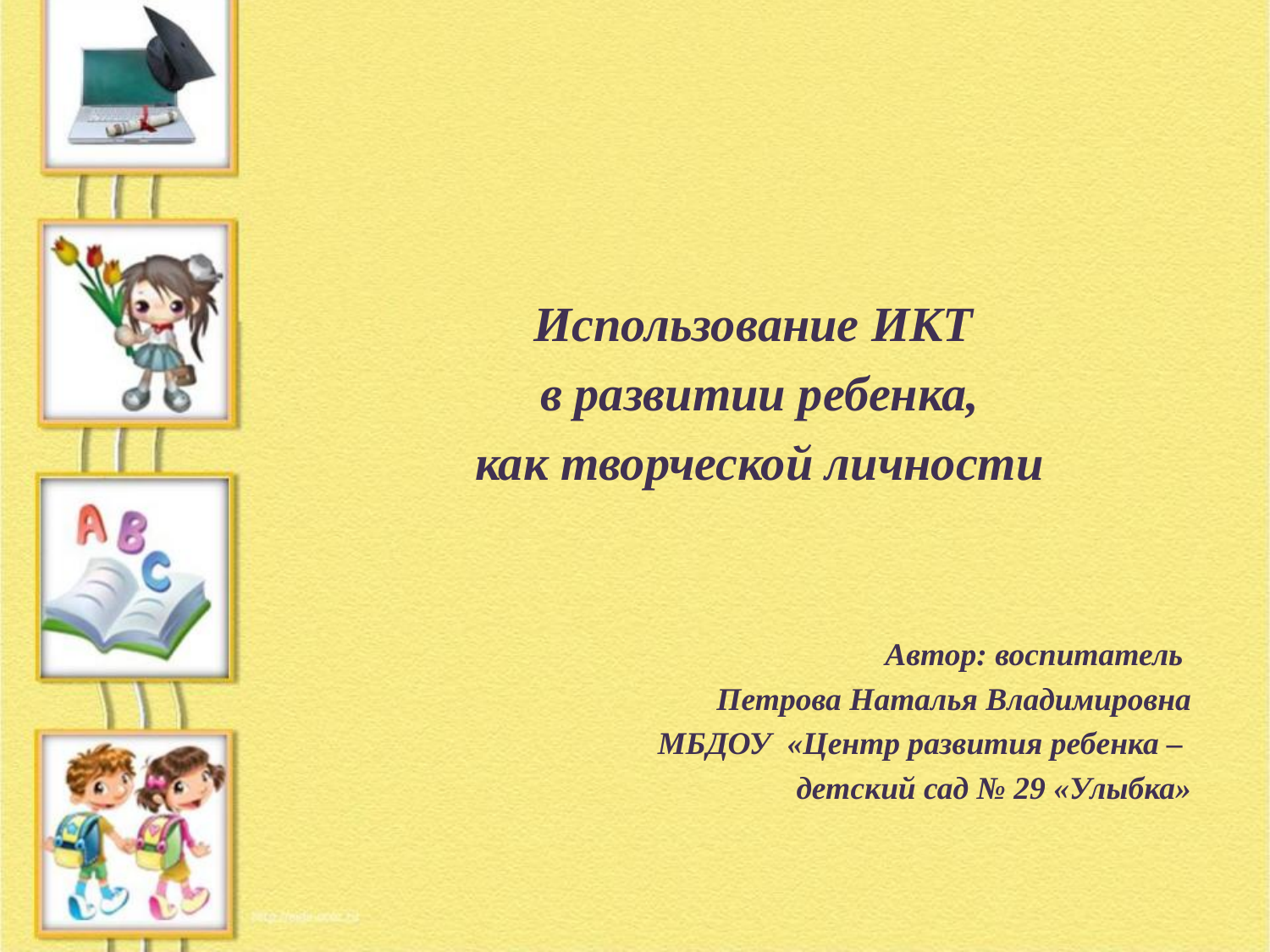

Использование ИКТ
в развитии ребенка,
как творческой личности

Автор: воспитатель
Петрова Наталья Владимировна
МБДОУ  «Центр развития ребенка –
детский сад № 29 «Улыбка»
#